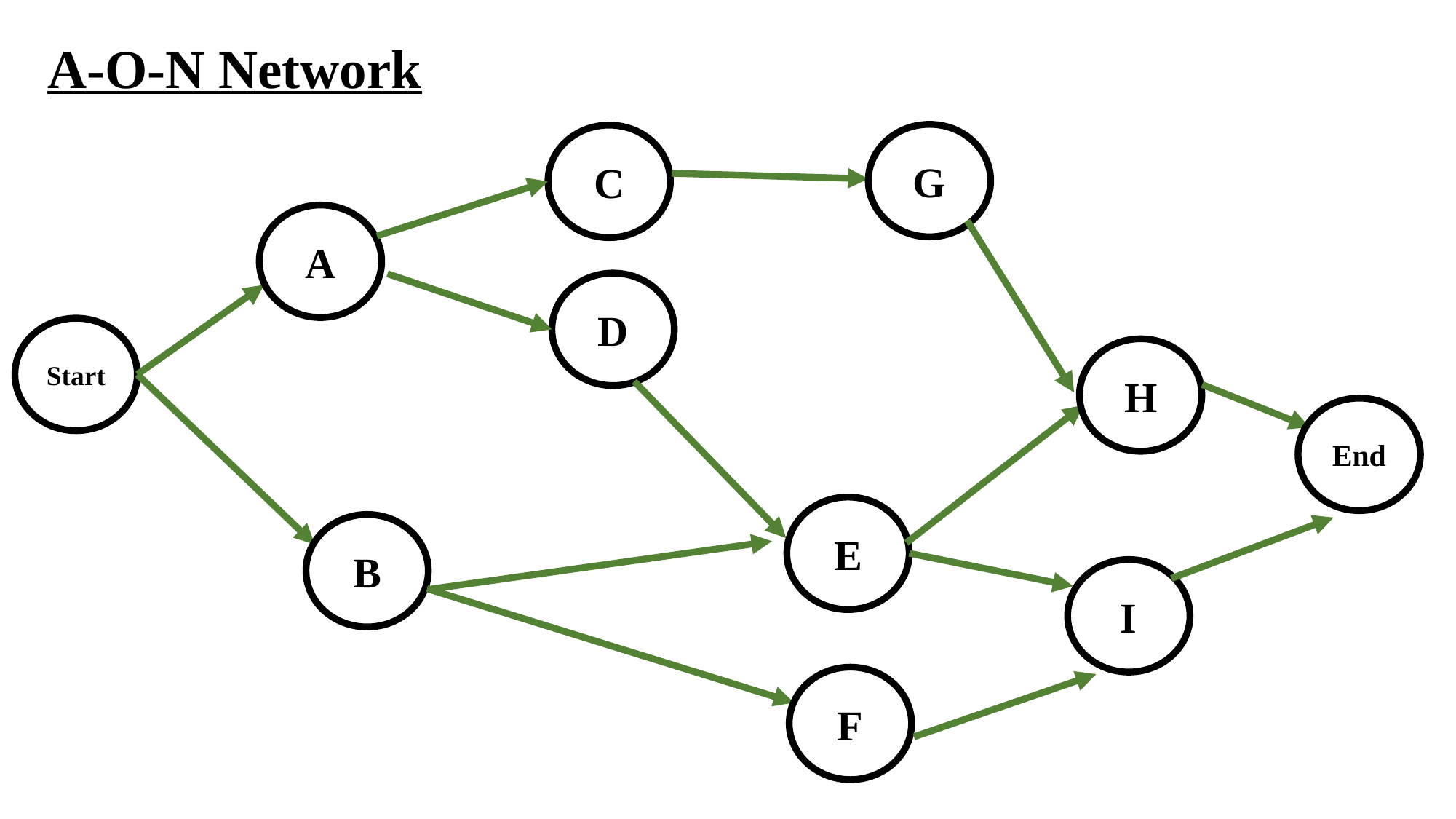

A-O-N Network
G
C
A
D
Start
H
End
E
B
I
F